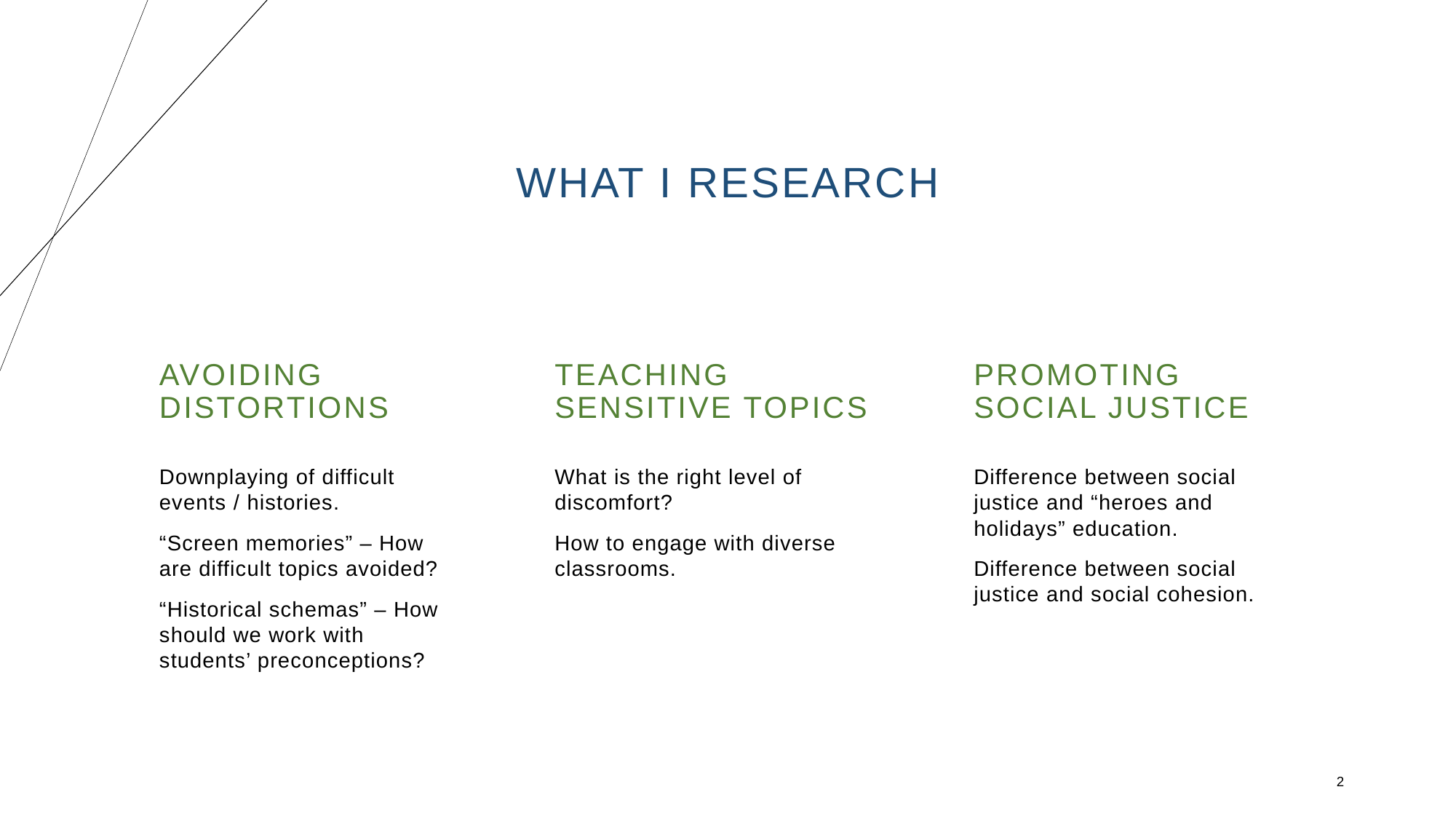

# What I research
AVOIDING DISTORTIONS
TEACHING SENSITIVE TOPICS
PROMOTING SOCIAL JUSTICE
Downplaying of difficult events / histories.
“Screen memories” – How are difficult topics avoided?
“Historical schemas” – How should we work with students’ preconceptions?

What is the right level of discomfort?
How to engage with diverse classrooms.

Difference between social justice and “heroes and holidays” education.
Difference between social justice and social cohesion.

2